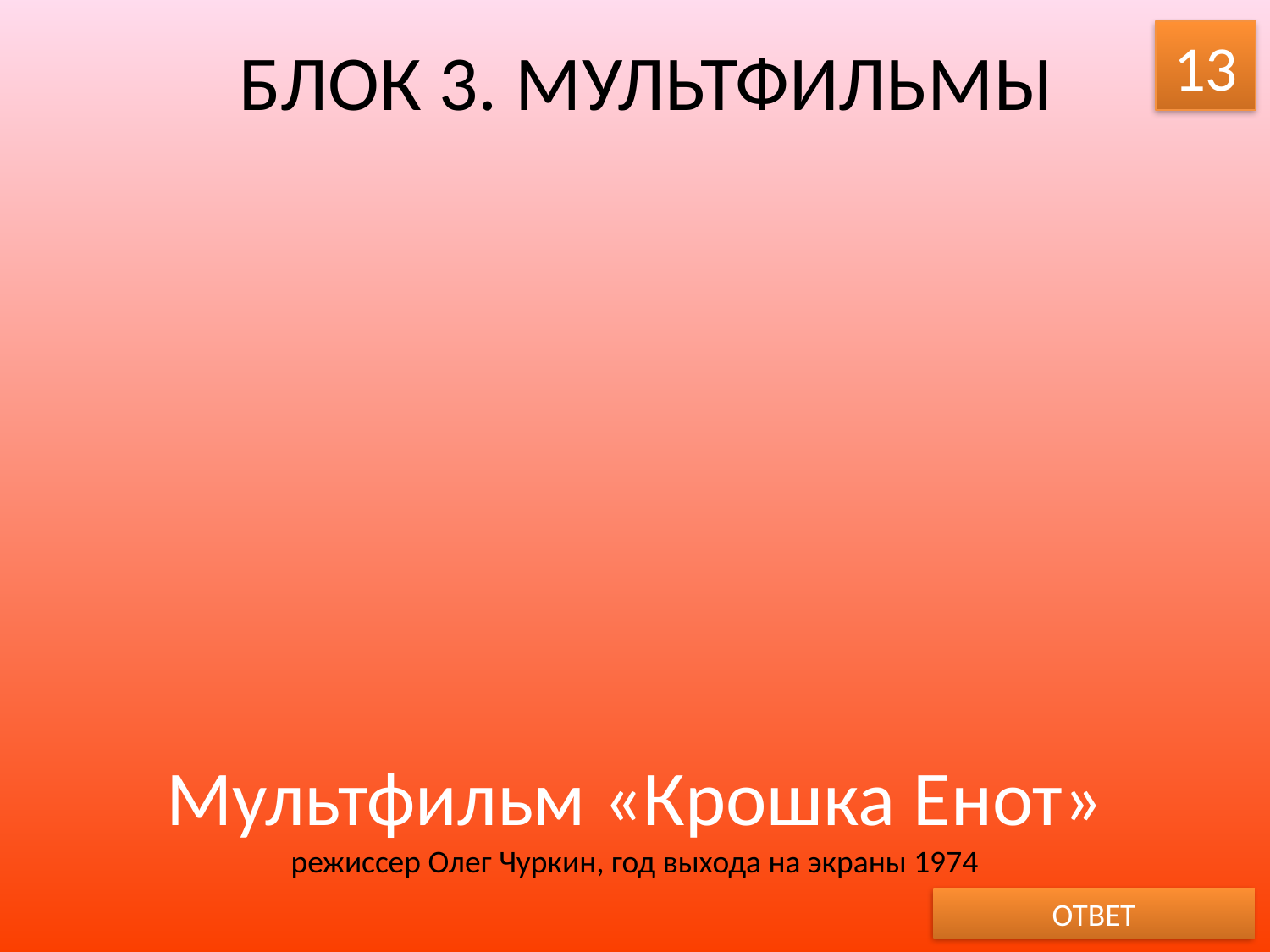

# БЛОК 3. МУЛЬТФИЛЬМЫ
13
Мультфильм «Крошка Енот»
режиссер Олег Чуркин, год выхода на экраны 1974

ОТВЕТ